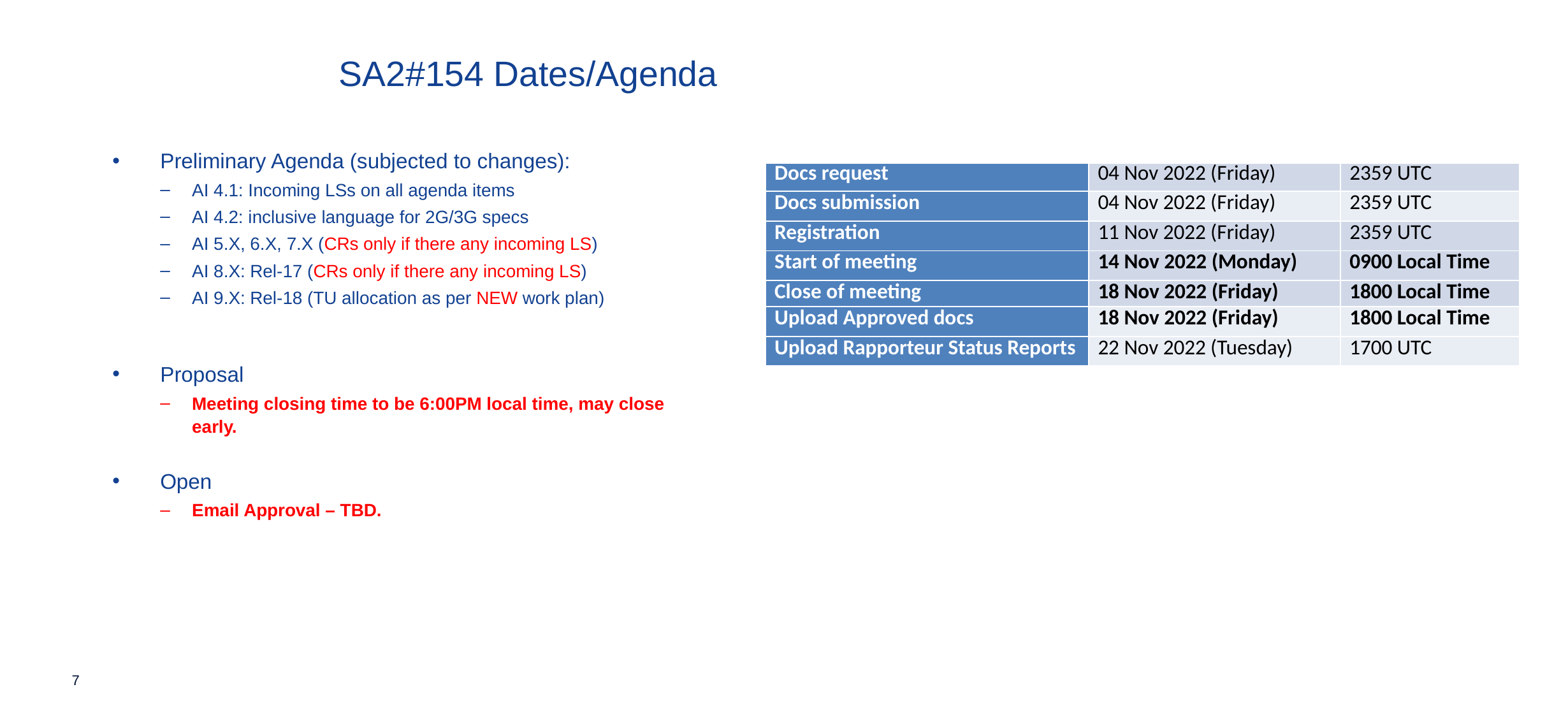

SA2#154 Dates/Agenda
Preliminary Agenda (subjected to changes):
AI 4.1: Incoming LSs on all agenda items
AI 4.2: inclusive language for 2G/3G specs
AI 5.X, 6.X, 7.X (CRs only if there any incoming LS)
AI 8.X: Rel-17 (CRs only if there any incoming LS)
AI 9.X: Rel-18 (TU allocation as per NEW work plan)

Proposal
Meeting closing time to be 6:00PM local time, may close early.

Open
Email Approval – TBD.

| Docs request | 04 Nov 2022 (Friday) | 2359 UTC |
| --- | --- | --- |
| Docs submission | 04 Nov 2022 (Friday) | 2359 UTC |
| Registration | 11 Nov 2022 (Friday) | 2359 UTC |
| Start of meeting | 14 Nov 2022 (Monday) | 0900 Local Time |
| Close of meeting | 18 Nov 2022 (Friday) | 1800 Local Time |
| Upload Approved docs | 18 Nov 2022 (Friday) | 1800 Local Time |
| Upload Rapporteur Status Reports | 22 Nov 2022 (Tuesday) | 1700 UTC |